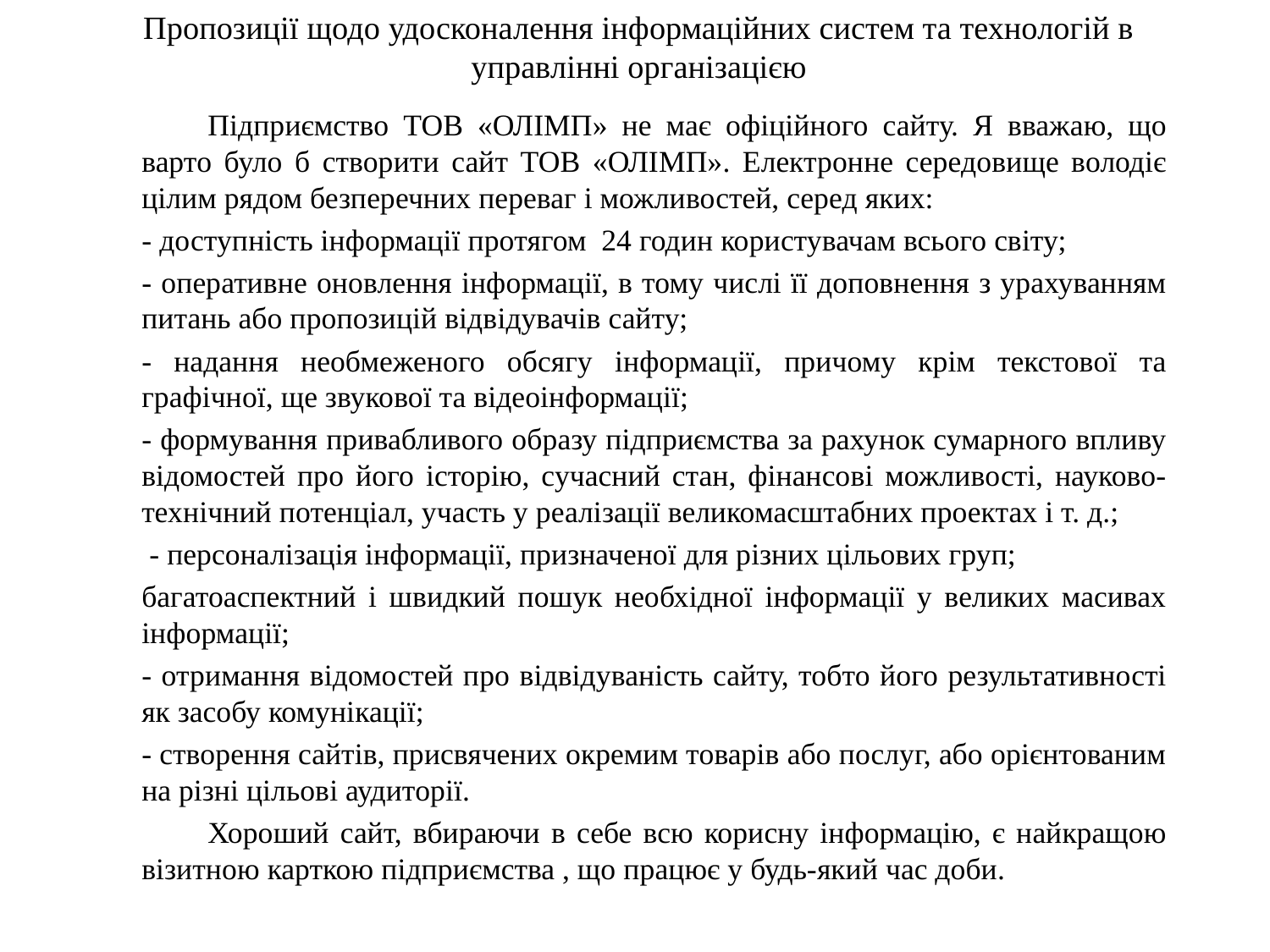

# Пропозиції щодо удосконалення інформаційних систем та технологій в управлінні організацією
	Підприємство ТОВ «ОЛІМП» не має офіційного сайту. Я вважаю, що варто було б створити сайт ТОВ «ОЛІМП». Електронне середовище володіє цілим рядом безперечних переваг і можливостей, серед яких:
- доступність інформації протягом  24 годин користувачам всього світу;
- оперативне оновлення інформації, в тому числі її доповнення з урахуванням питань або пропозицій відвідувачів сайту;
- надання необмеженого обсягу інформації, причому крім текстової та графічної, ще звукової та відеоінформації;
- формування привабливого образу підприємства за рахунок сумарного впливу відомостей про його історію, сучасний стан, фінансові можливості, науково-технічний потенціал, участь у реалізації великомасштабних проектах і т. д.;
 - персоналізація інформації, призначеної для різних цільових груп;
багатоаспектний і швидкий пошук необхідної інформації у великих масивах інформації;
- отримання відомостей про відвідуваність сайту, тобто його результативності як засобу комунікації;
- створення сайтів, присвячених окремим товарів або послуг, або орієнтованим на різні цільові аудиторії.
	Хороший сайт, вбираючи в себе всю корисну інформацію, є найкращою візитною карткою підприємства , що працює у будь-який час доби.